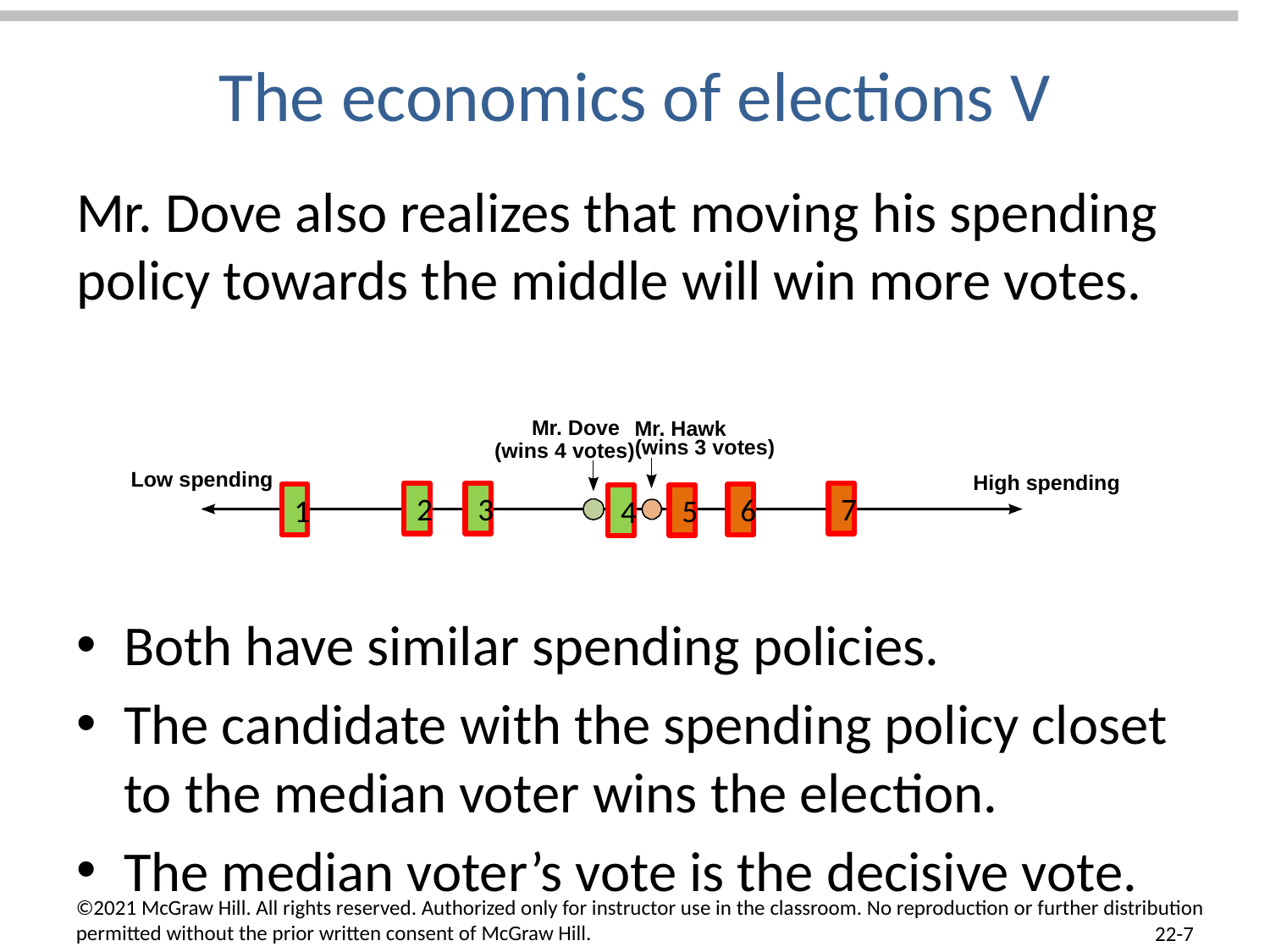

# The economics of elections V
Mr. Dove also realizes that moving his spending policy towards the middle will win more votes.
Mr. Dove
Mr. Hawk

(wins 3 votes)
(wins 4 votes)

Low spending
High spending

2
3
7
6
1
5
4

Both have similar spending policies.
The candidate with the spending policy closet to the median voter wins the election.
The median voter’s vote is the decisive vote.